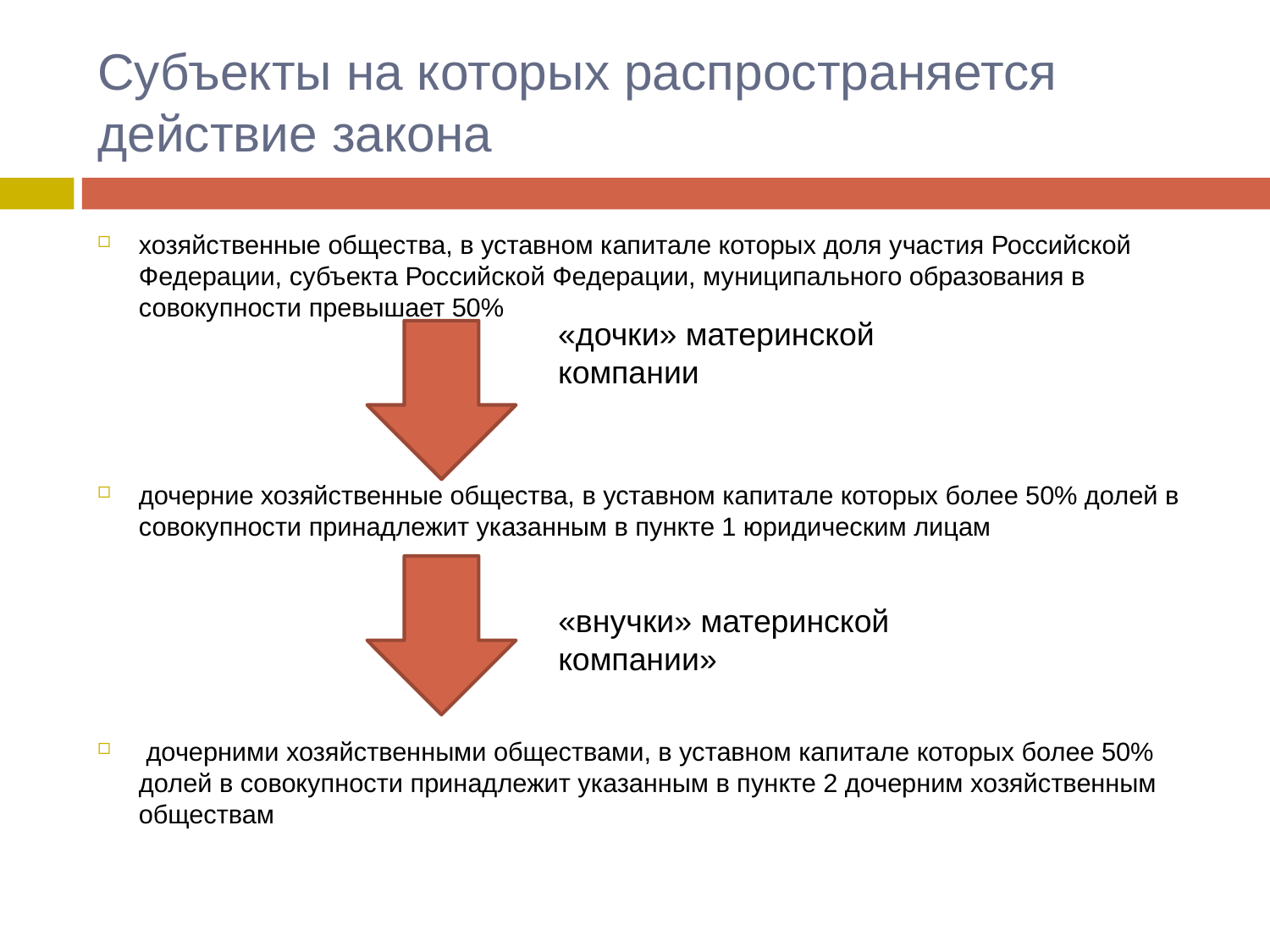

# Субъекты на которых распространяется действие закона
хозяйственные общества, в уставном капитале которых доля участия Российской Федерации, субъекта Российской Федерации, муниципального образования в совокупности превышает 50%

дочерние хозяйственные общества, в уставном капитале которых более 50% долей в совокупности принадлежит указанным в пункте 1 юридическим лицам

 дочерними хозяйственными обществами, в уставном капитале которых более 50% долей в совокупности принадлежит указанным в пункте 2 дочерним хозяйственным обществам
«дочки» материнской компании

«внучки» материнской компании»